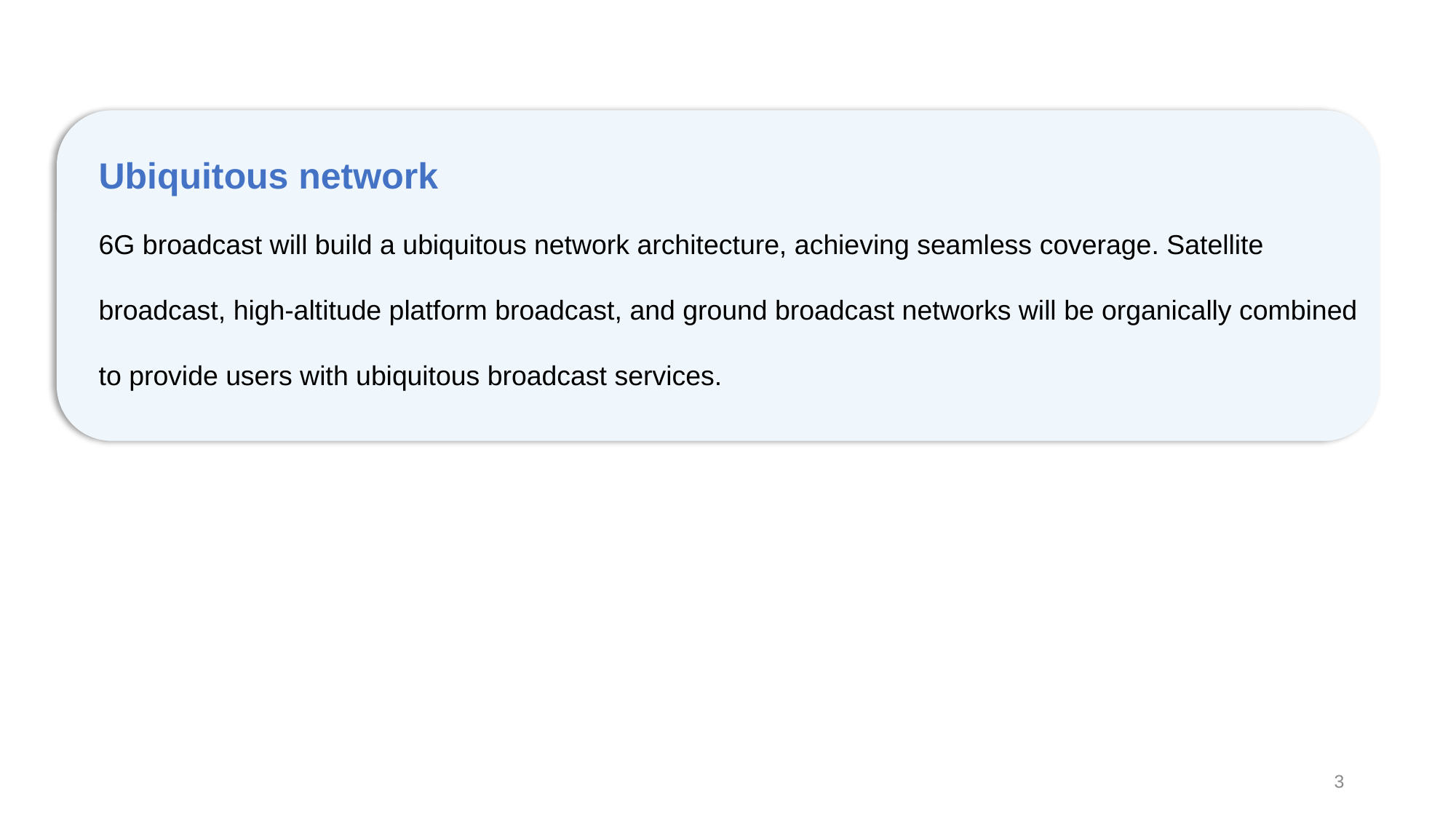

Ubiquitous network

6G broadcast will build a ubiquitous network architecture, achieving seamless coverage. Satellite broadcast, high-altitude platform broadcast, and ground broadcast networks will be organically combined to provide users with ubiquitous broadcast services.

3